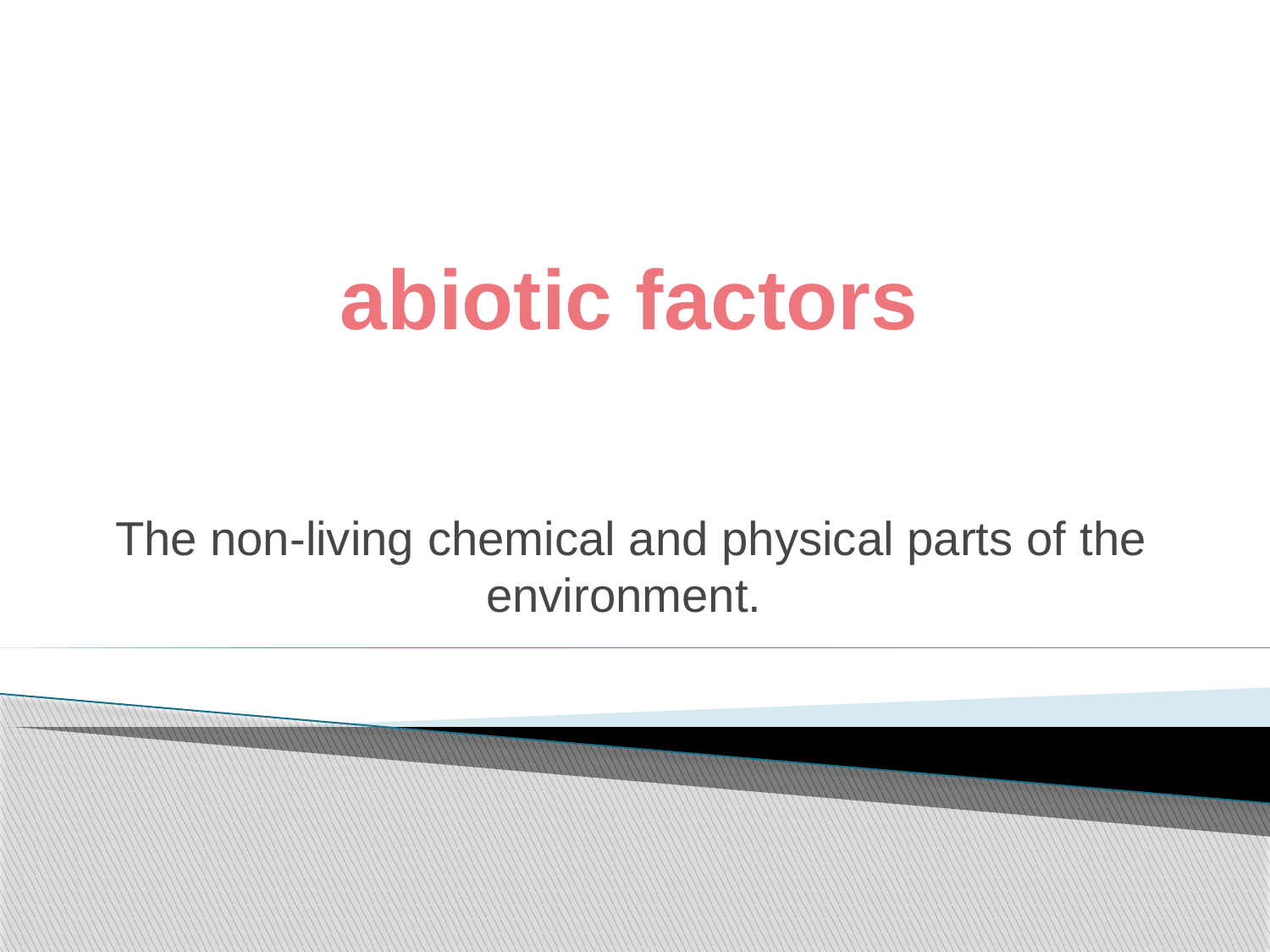

# abiotic factors
The non-living chemical and physical parts of the environment.